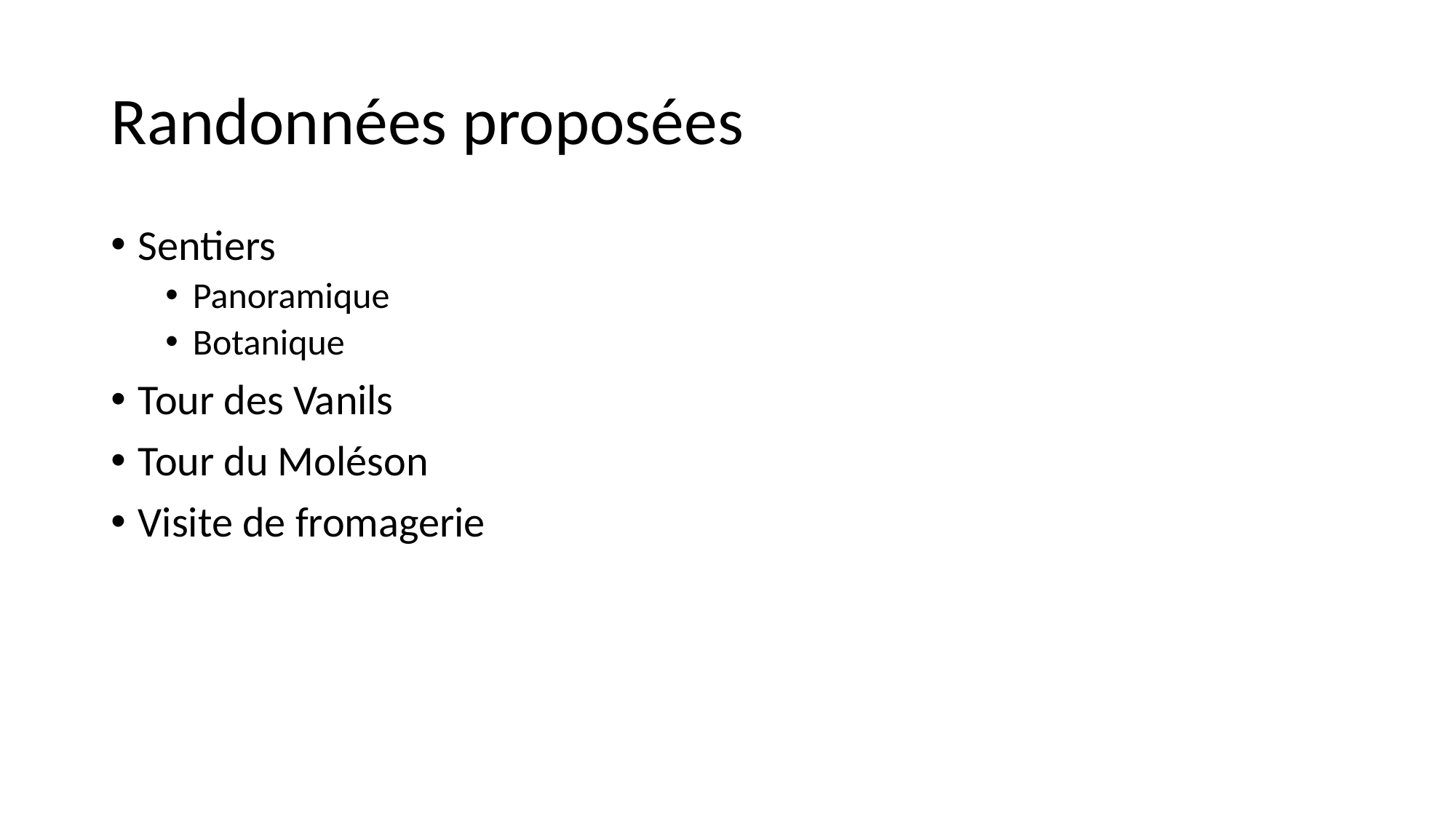

# Randonnées proposées
Sentiers
Panoramique
Botanique
Tour des Vanils
Tour du Moléson
Visite de fromagerie